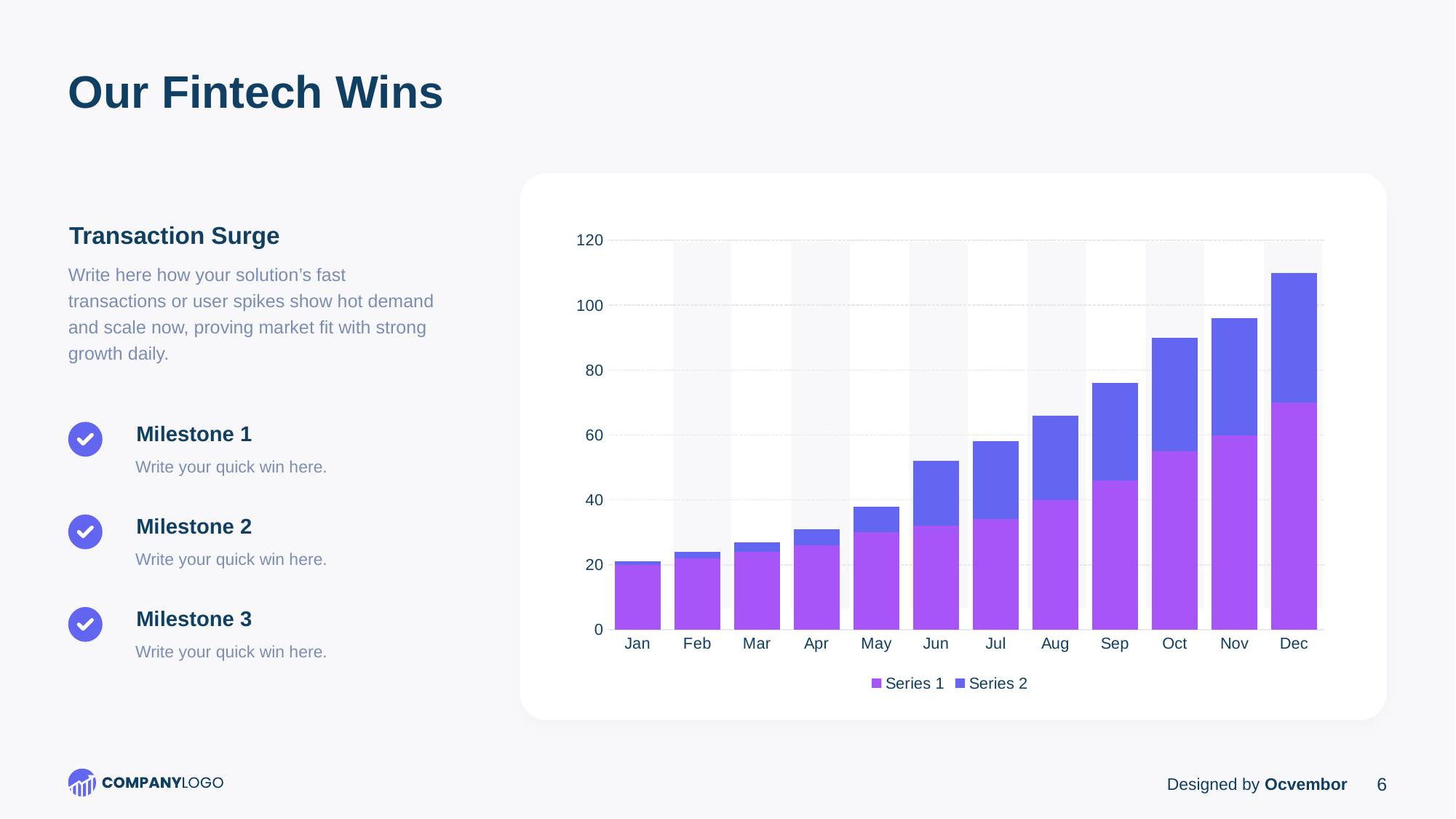

# Our Fintech Wins

### Chart

| Category | Series 1 | Series 2 |
|---|---|---|
| Jan | 20.0 | 1.0 |
| Feb | 22.0 | 2.0 |
| Mar | 24.0 | 3.0 |
| Apr | 26.0 | 5.0 |
| May | 30.0 | 8.0 |
| Jun | 32.0 | 20.0 |
| Jul | 34.0 | 24.0 |
| Aug | 40.0 | 26.0 |
| Sep | 46.0 | 30.0 |
| Oct | 55.0 | 35.0 |
| Nov | 60.0 | 36.0 |
| Dec | 70.0 | 40.0 |

Transaction Surge
Write here how your solution’s fast transactions or user spikes show hot demand and scale now, proving market fit with strong growth daily.
Milestone 1

Write your quick win here.
Milestone 2

Write your quick win here.
Milestone 3

Write your quick win here.